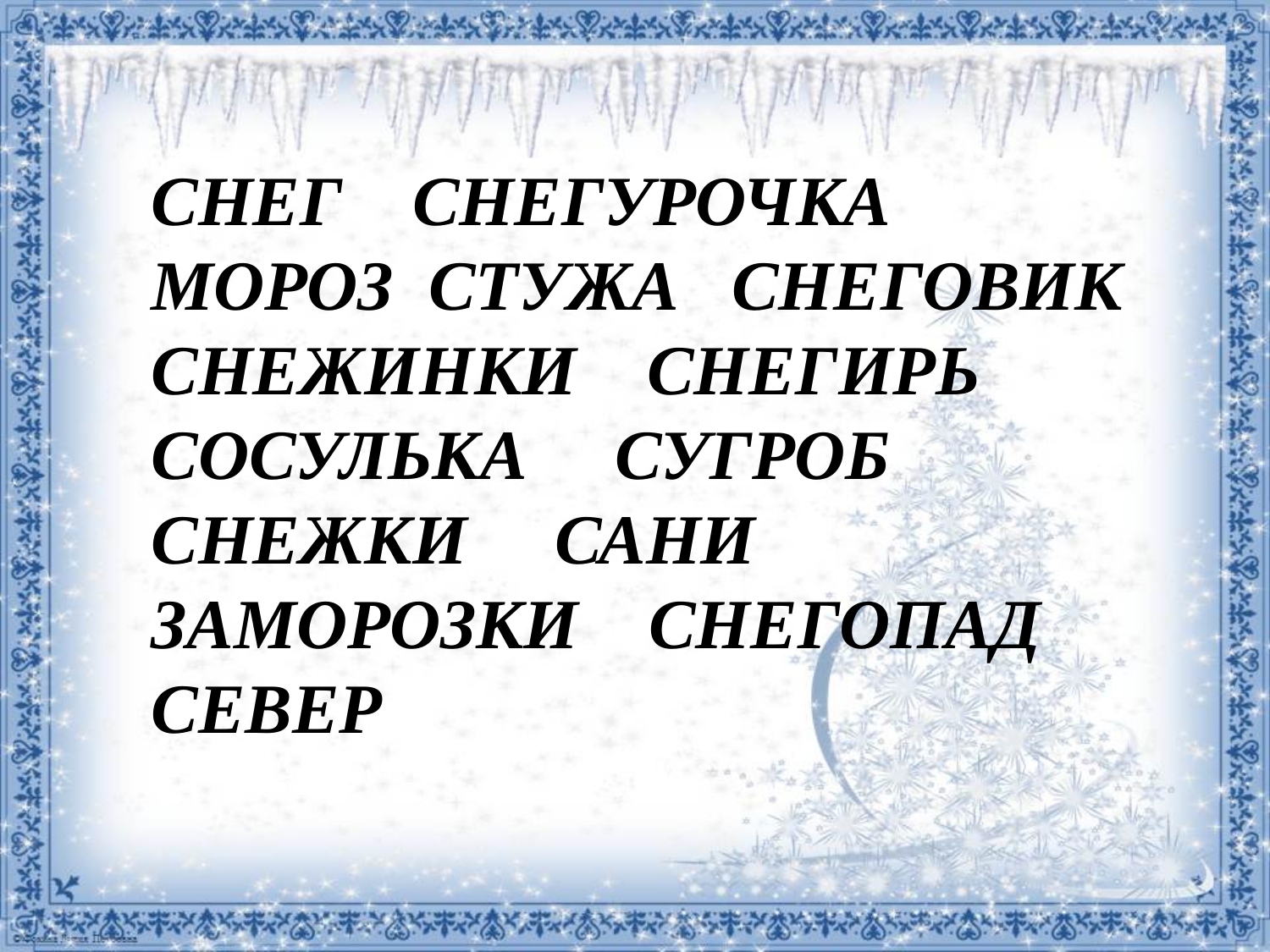

# Снег    снегурочка  мороз  стужа   снеговик  снежинки    снегирь  сосулька     сугроб  снежки     сани  заморозки    снегопад север